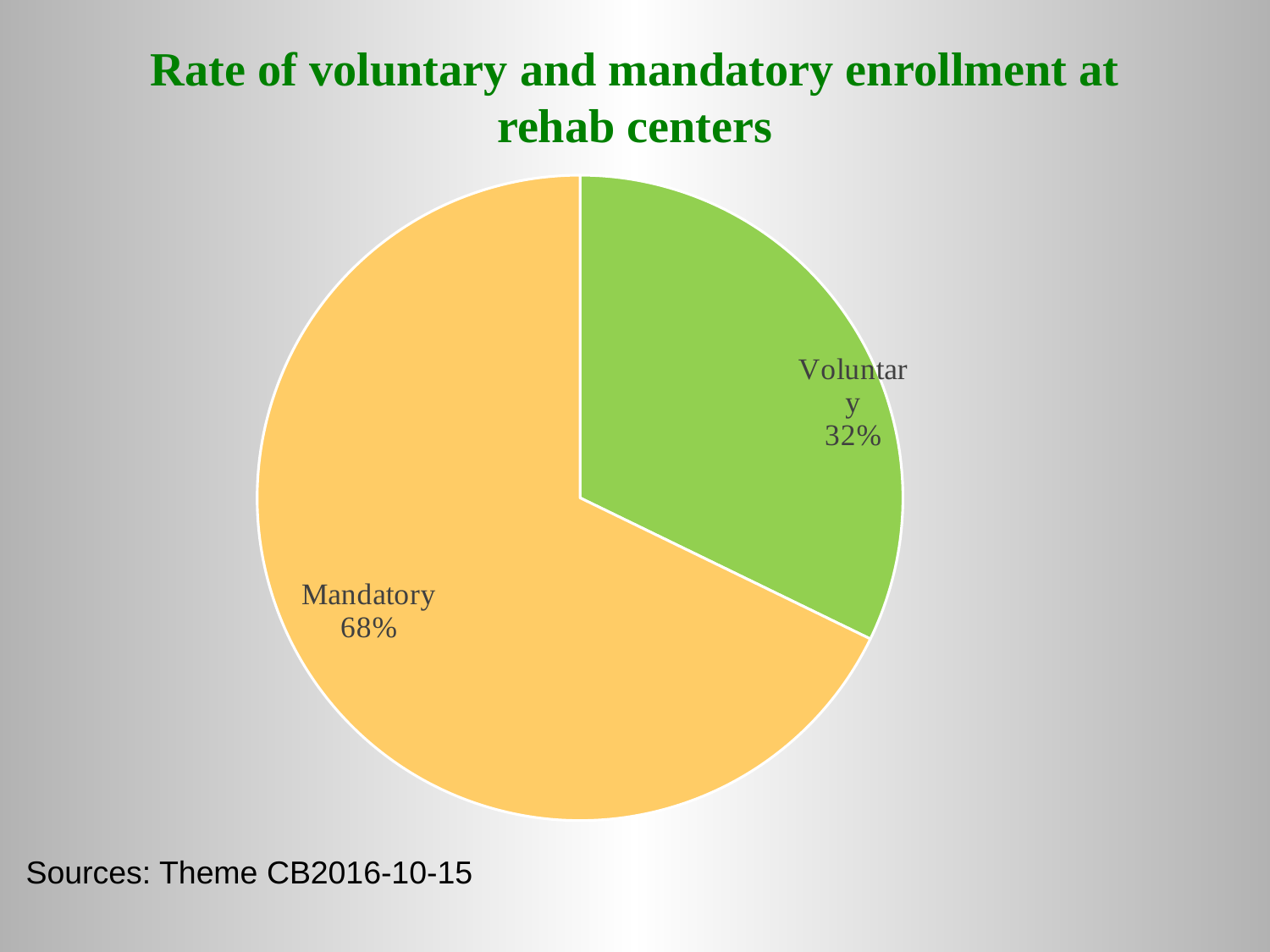

# Rate of voluntary and mandatory enrollment at rehab centers

### Chart

| Category | Sales |
|---|---|
| Voluntary | 32.2 |
| Mandatory | 67.8 |
Sources: Theme CB2016-10-15